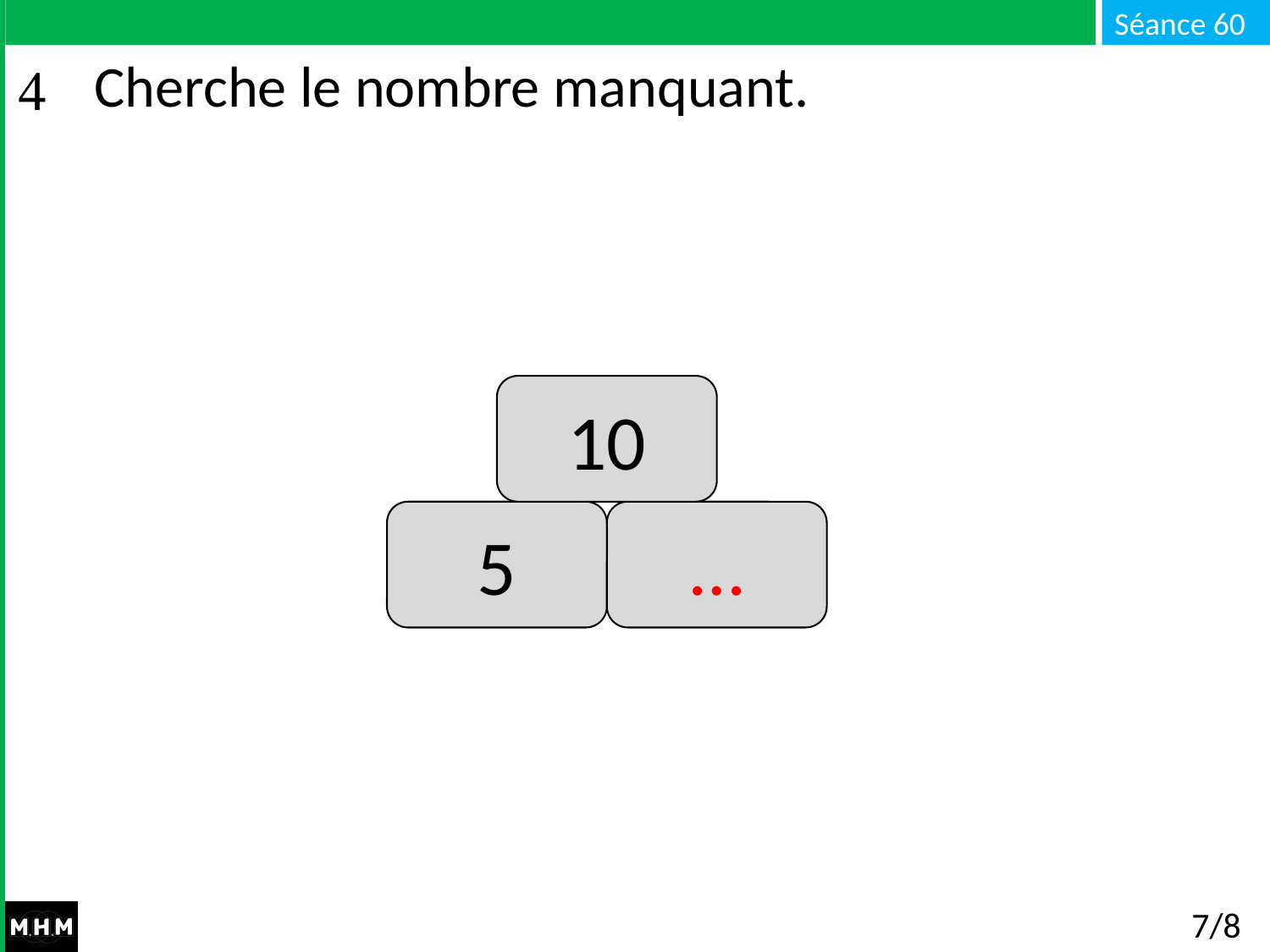

# Cherche le nombre manquant.
10
…
5
7/8